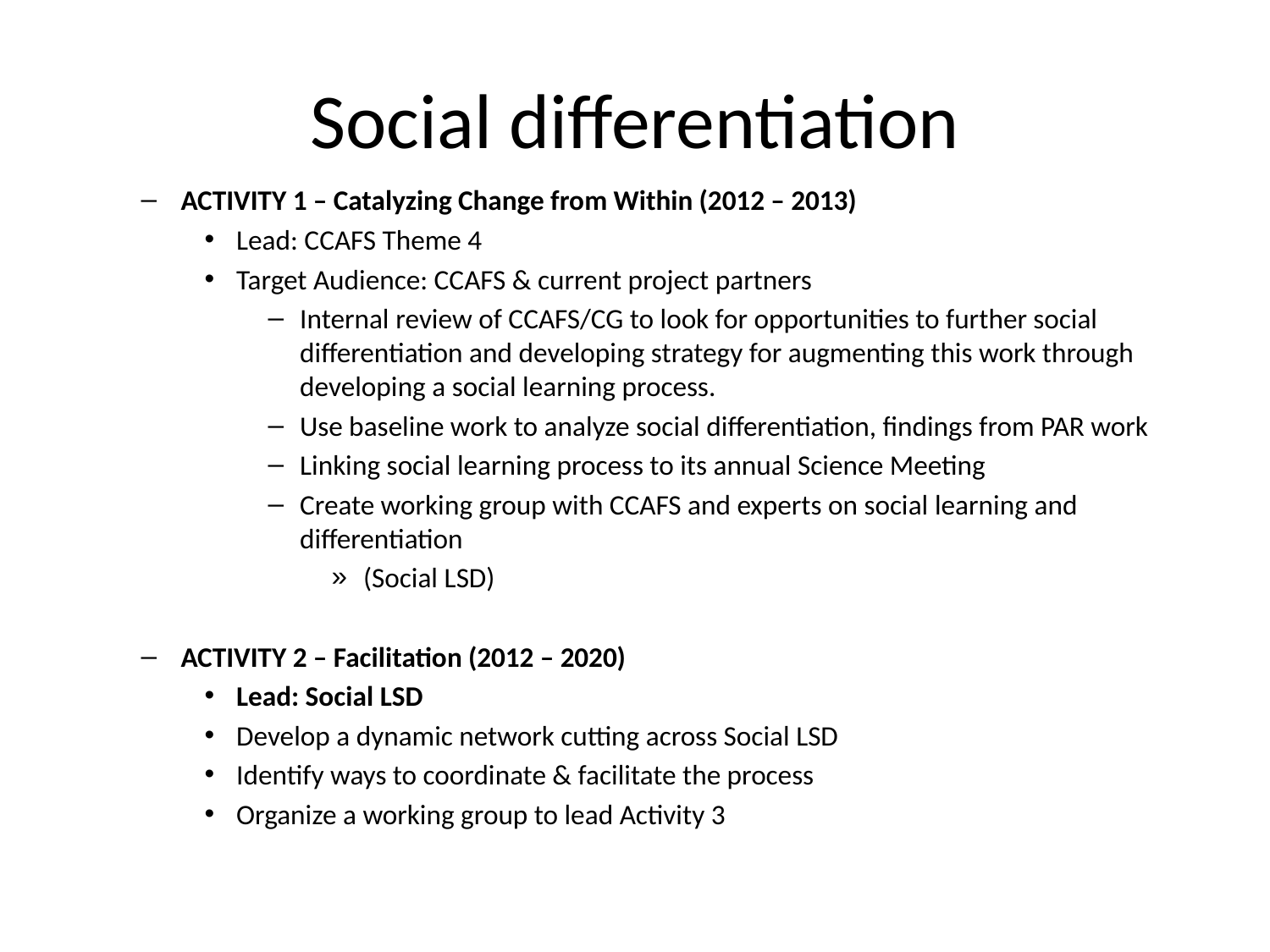

# Social differentiation
ACTIVITY 1 – Catalyzing Change from Within (2012 – 2013)
Lead: CCAFS Theme 4
Target Audience: CCAFS & current project partners
Internal review of CCAFS/CG to look for opportunities to further social differentiation and developing strategy for augmenting this work through developing a social learning process.
Use baseline work to analyze social differentiation, findings from PAR work
Linking social learning process to its annual Science Meeting
Create working group with CCAFS and experts on social learning and differentiation
(Social LSD)

ACTIVITY 2 – Facilitation (2012 – 2020)
Lead: Social LSD
Develop a dynamic network cutting across Social LSD
Identify ways to coordinate & facilitate the process
Organize a working group to lead Activity 3